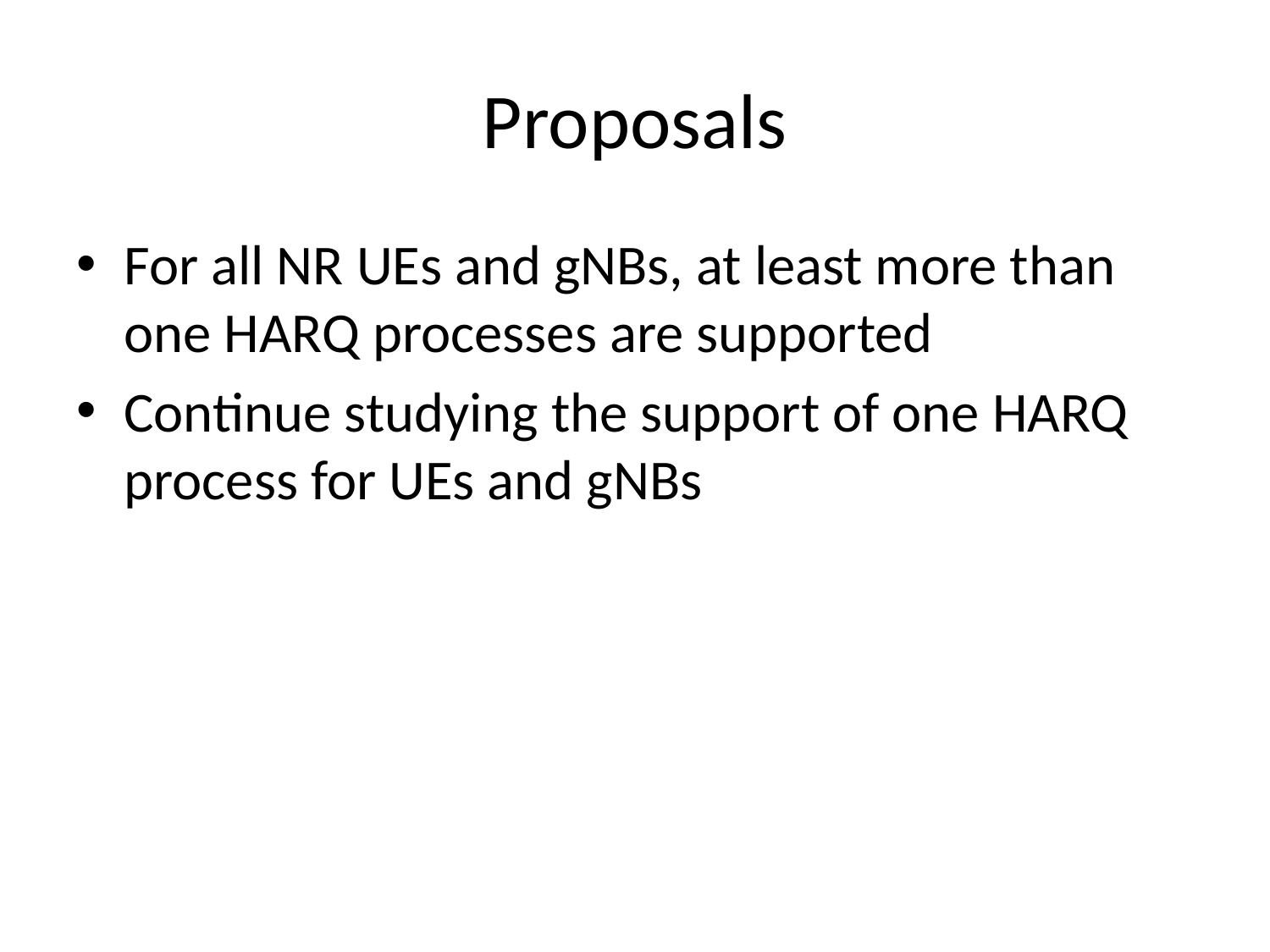

# Proposals
For all NR UEs and gNBs, at least more than one HARQ processes are supported
Continue studying the support of one HARQ process for UEs and gNBs